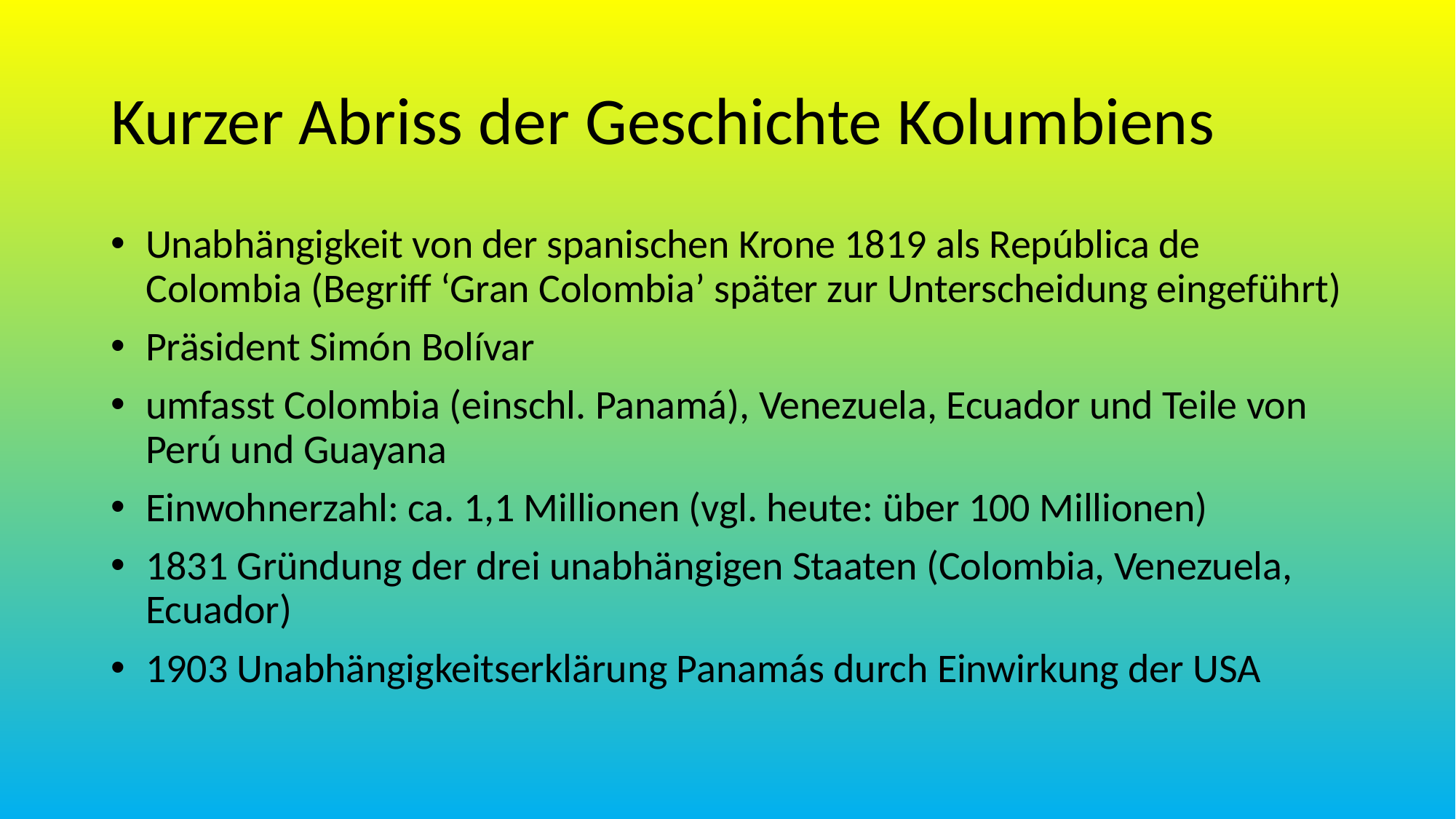

Kurzer Abriss der Geschichte Kolumbiens
Unabhängigkeit von der spanischen Krone 1819 als República de Colombia (Begriff ‘Gran Colombia’ später zur Unterscheidung eingeführt)
Präsident Simón Bolívar
umfasst Colombia (einschl. Panamá), Venezuela, Ecuador und Teile von Perú und Guayana
Einwohnerzahl: ca. 1,1 Millionen (vgl. heute: über 100 Millionen)
1831 Gründung der drei unabhängigen Staaten (Colombia, Venezuela, Ecuador)
1903 Unabhängigkeitserklärung Panamás durch Einwirkung der USA